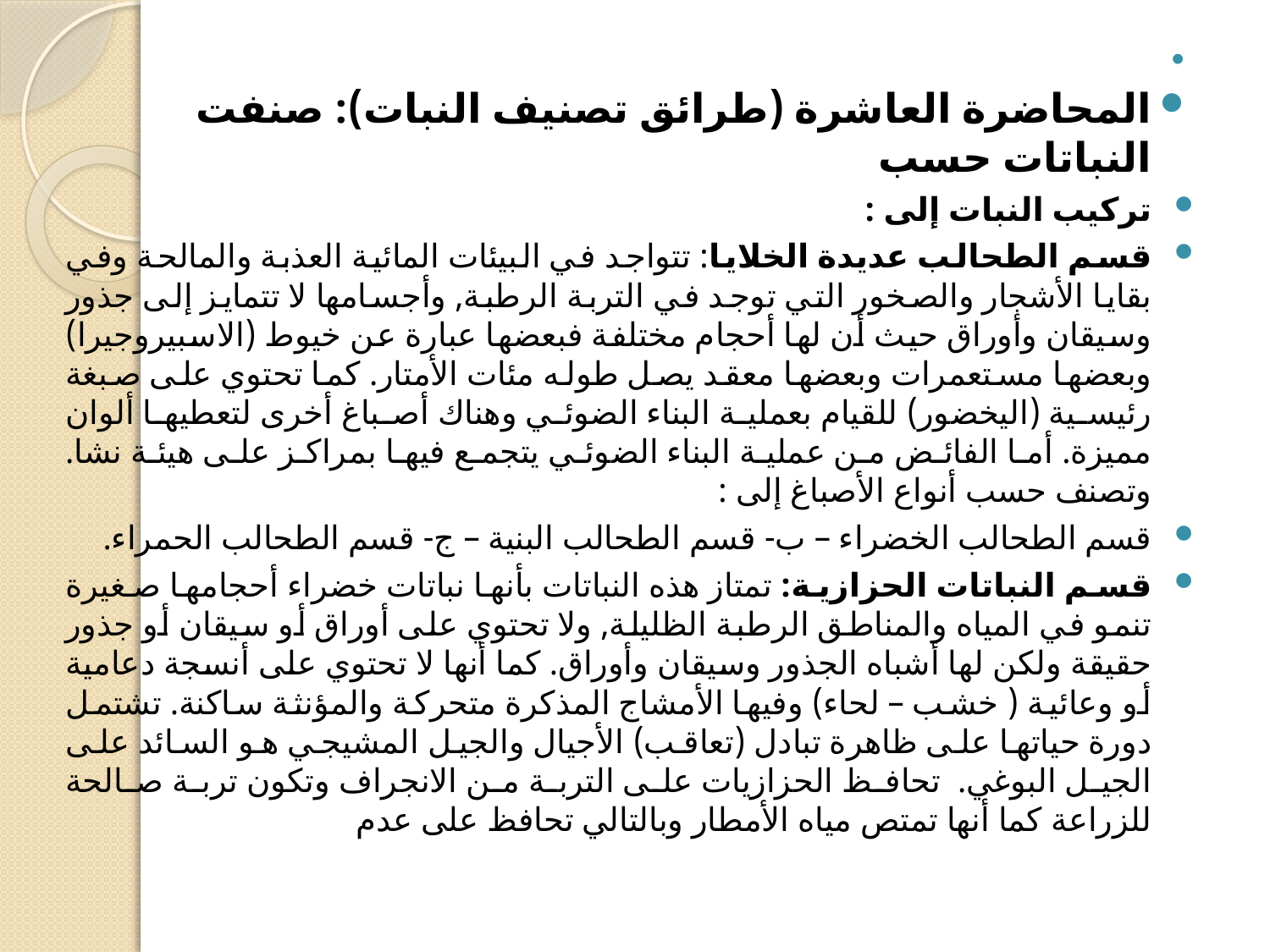

#

المحاضرة العاشرة (طرائق تصنيف النبات): صنفت النباتات حسب
تركيب النبات إلى :
قسم الطحالب عديدة الخلايا: تتواجد في البيئات المائية العذبة والمالحة وفي بقايا الأشجار والصخور التي توجد في التربة الرطبة, وأجسامها لا تتمايز إلى جذور وسيقان وأوراق حيث أن لها أحجام مختلفة فبعضها عبارة عن خيوط (الاسبيروجيرا) وبعضها مستعمرات وبعضها معقد يصل طوله مئات الأمتار. كما تحتوي على صبغة رئيسية (اليخضور) للقيام بعملية البناء الضوئي وهناك أصباغ أخرى لتعطيها ألوان مميزة. أما الفائض من عملية البناء الضوئي يتجمع فيها بمراكز على هيئة نشا. وتصنف حسب أنواع الأصباغ إلى :
قسم الطحالب الخضراء – ب- قسم الطحالب البنية – ج- قسم الطحالب الحمراء.
قسم النباتات الحزازية: تمتاز هذه النباتات بأنها نباتات خضراء أحجامها صغيرة تنمو في المياه والمناطق الرطبة الظليلة, ولا تحتوي على أوراق أو سيقان أو جذور حقيقة ولكن لها أشباه الجذور وسيقان وأوراق. كما أنها لا تحتوي على أنسجة دعامية أو وعائية ( خشب – لحاء) وفيها الأمشاج المذكرة متحركة والمؤنثة ساكنة. تشتمل دورة حياتها على ظاهرة تبادل (تعاقب) الأجيال والجيل المشيجي هو السائد على الجيل البوغي.  تحافظ الحزازيات على التربة من الانجراف وتكون تربة صالحة للزراعة كما أنها تمتص مياه الأمطار وبالتالي تحافظ على عدم